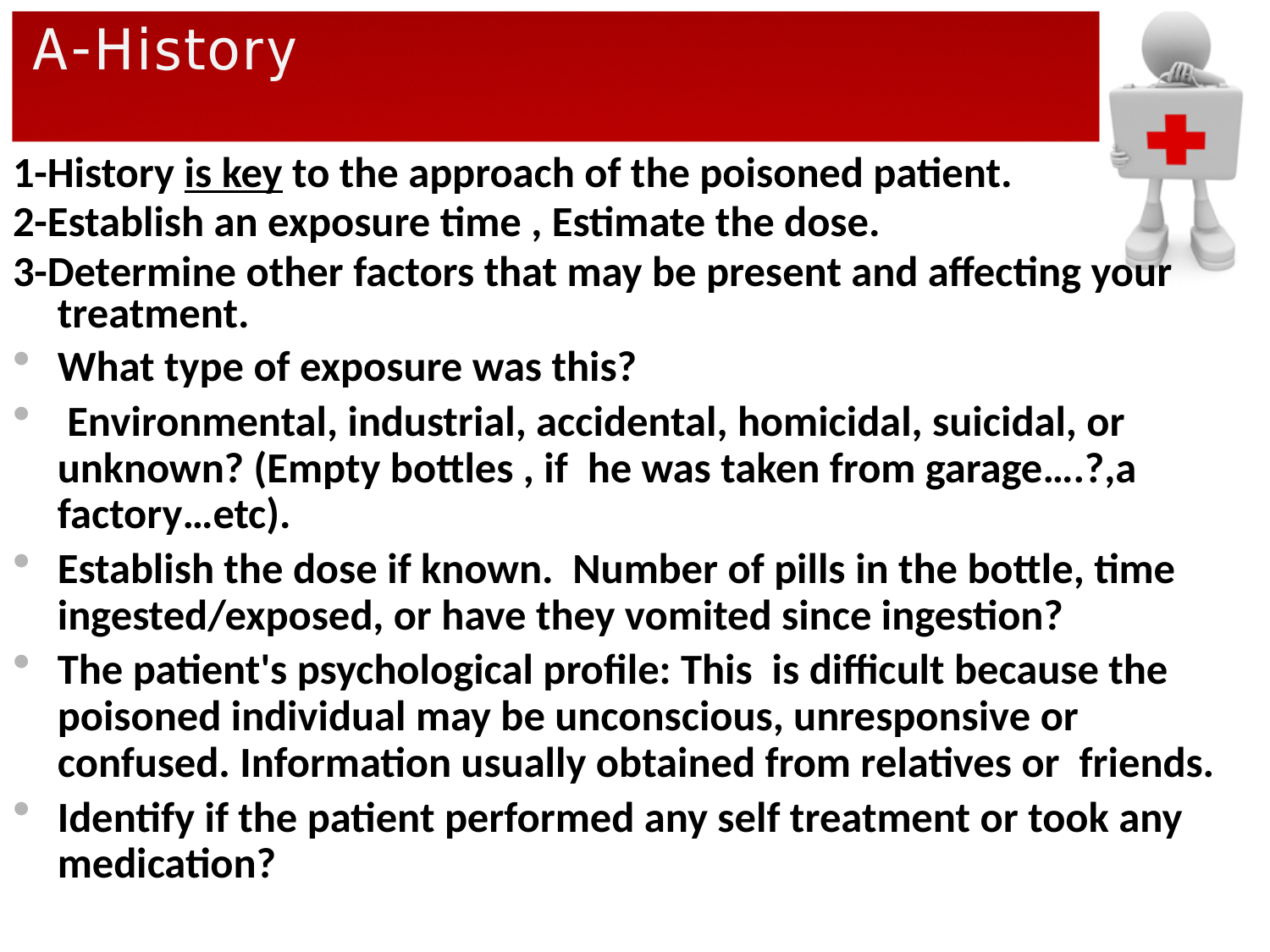

# A-History
1-History is key to the approach of the poisoned patient.
2-Establish an exposure time , Estimate the dose.
3-Determine other factors that may be present and affecting your treatment.
What type of exposure was this?
 Environmental, industrial, accidental, homicidal, suicidal, or unknown? (Empty bottles , if  he was taken from garage….?,a factory…etc).
Establish the dose if known.  Number of pills in the bottle, time ingested/exposed, or have they vomited since ingestion?
The patient's psychological profile: This  is difficult because the poisoned individual may be unconscious, unresponsive or confused. Information usually obtained from relatives or  friends.
Identify if the patient performed any self treatment or took any medication?